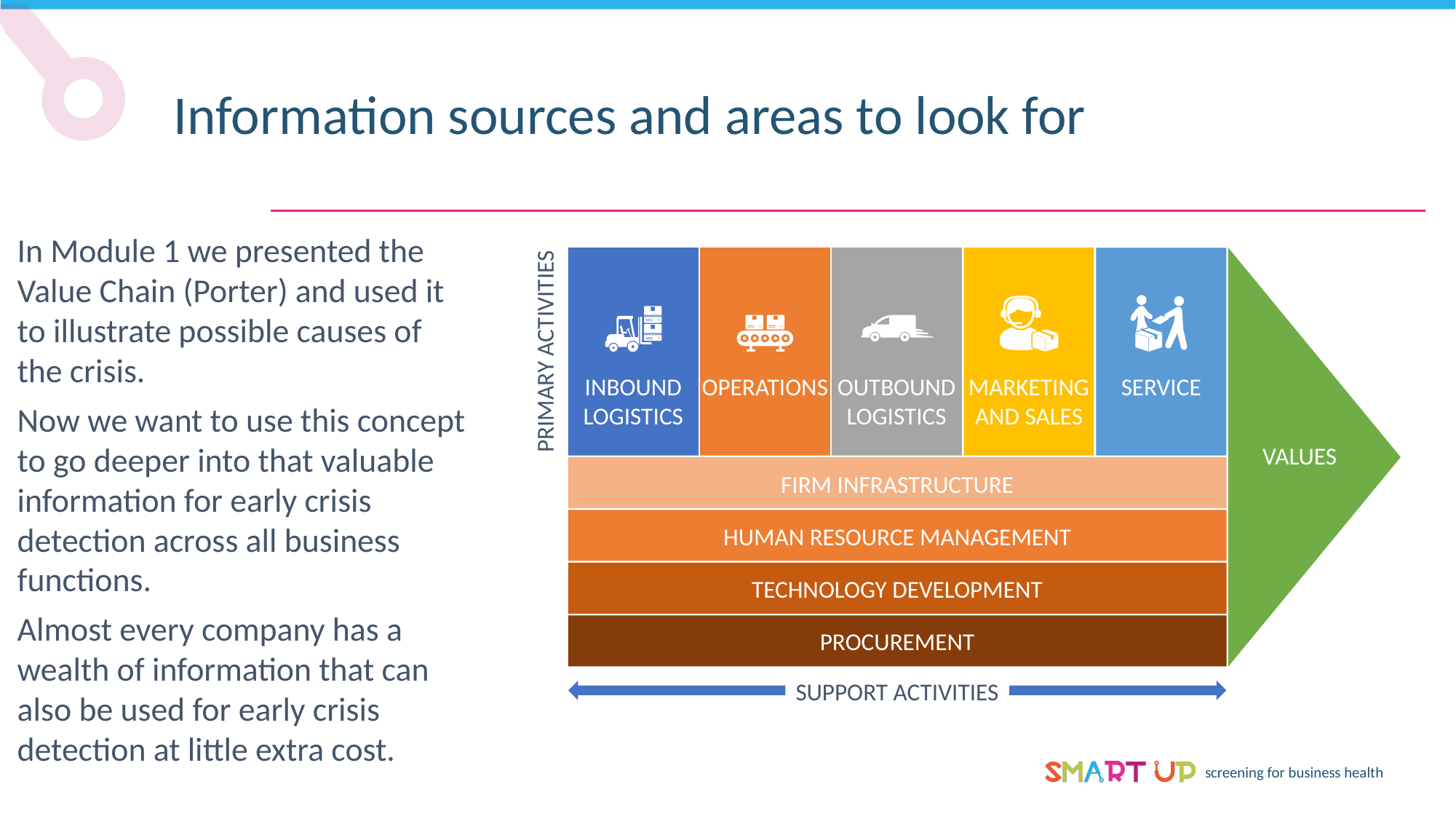

Information sources and areas to look for
In Module 1 we presented the Value Chain (Porter) and used it to illustrate possible causes of the crisis.
Now we want to use this concept to go deeper into that valuable information for early crisis detection across all business functions.
Almost every company has a wealth of information that can also be used for early crisis detection at little extra cost.

PRIMARY ACTIVITIES
OPERATIONS
INBOUND
LOGISTICS
OUTBOUND
LOGISTICS
MARKETING
AND SALES
SERVICE

VALUES

FIRM INFRASTRUCTURE

HUMAN RESOURCE MANAGEMENT

TECHNOLOGY DEVELOPMENT

PROCUREMENT
SUPPORT ACTIVITIES